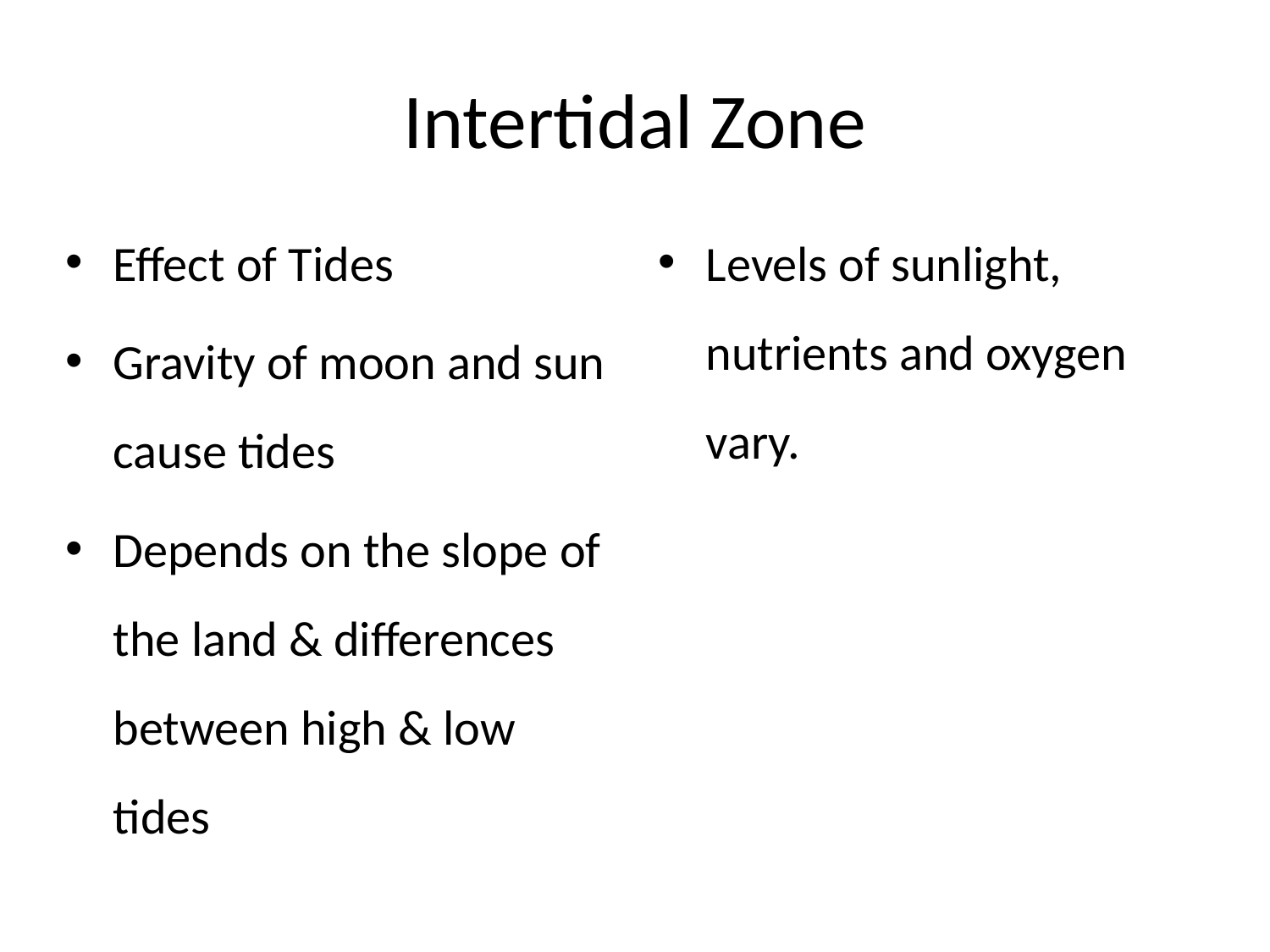

# Intertidal Zone
Effect of Tides
Gravity of moon and sun cause tides
Depends on the slope of the land & differences between high & low tides
Levels of sunlight, nutrients and oxygen vary.